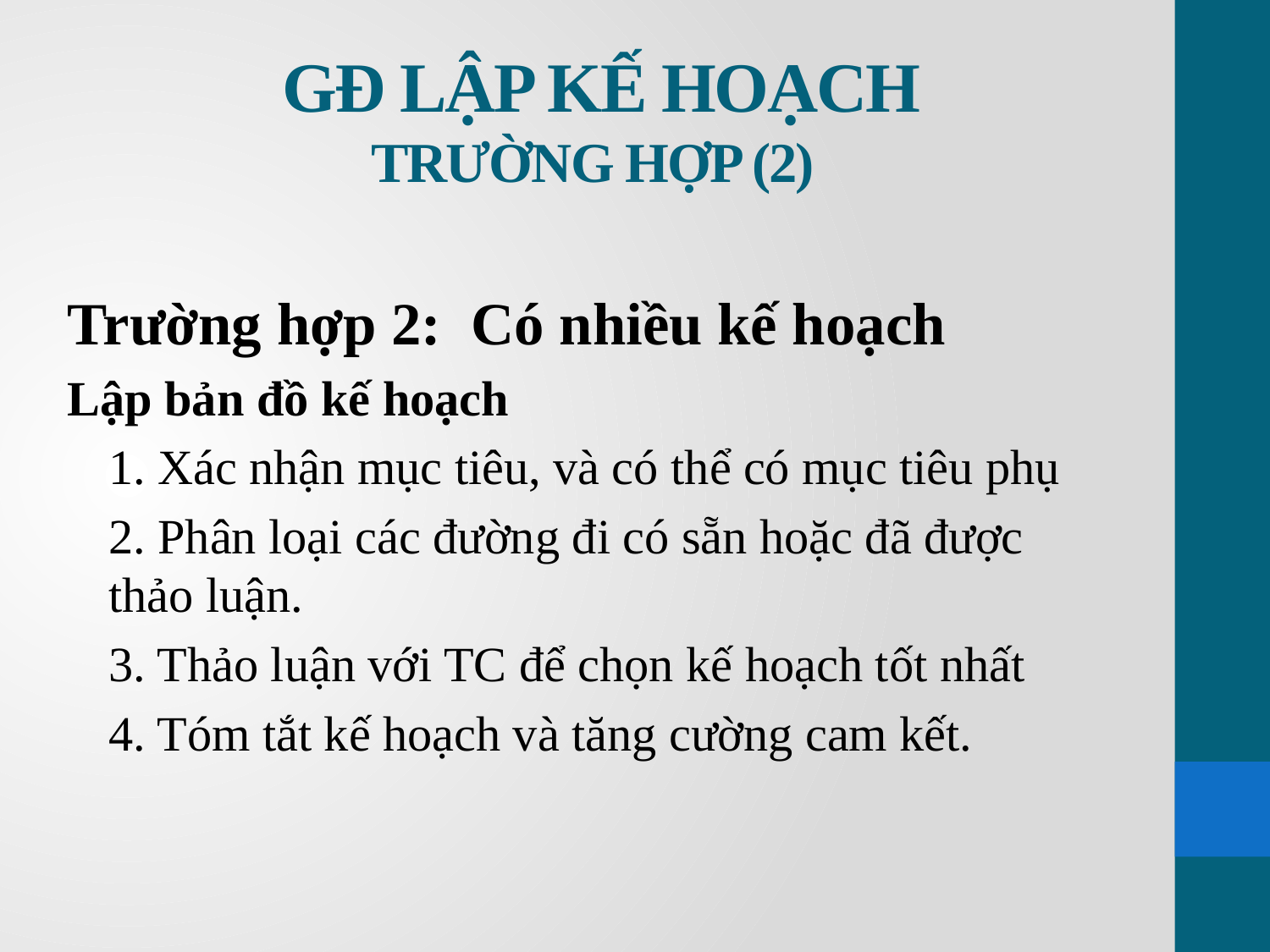

# GĐ LẬP KẾ HOẠCH TRƯỜNG HỢP (2)
Trường hợp 2:  Có nhiều kế hoạch
Lập bản đồ kế hoạch
1. Xác nhận mục tiêu, và có thể có mục tiêu phụ
2. Phân loại các đường đi có sẵn hoặc đã được thảo luận.
3. Thảo luận với TC để chọn kế hoạch tốt nhất
4. Tóm tắt kế hoạch và tăng cường cam kết.